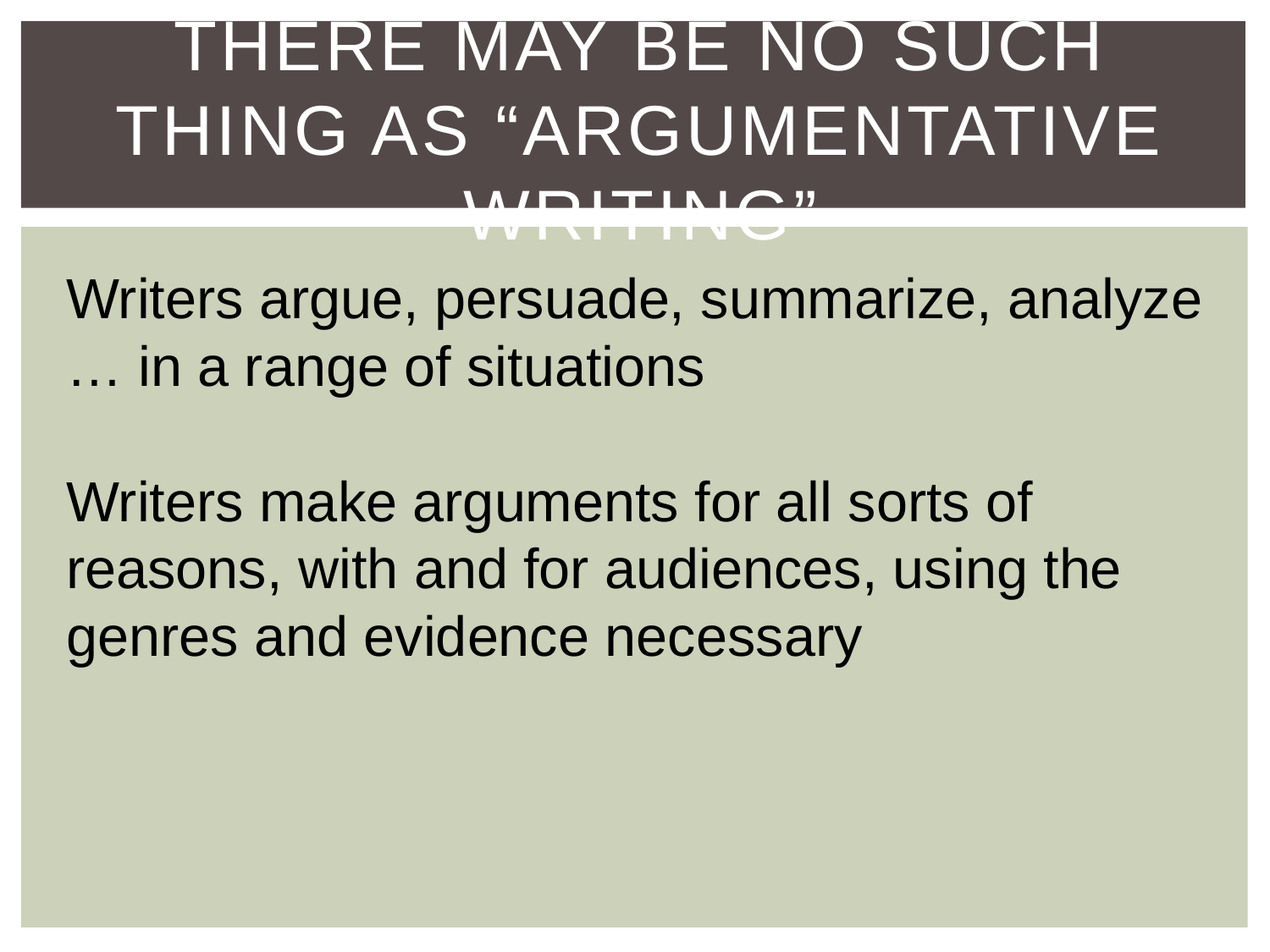

# There May Be No Such Thing as “Argumentative Writing”
Writers argue, persuade, summarize, analyze … in a range of situations

Writers make arguments for all sorts of reasons, with and for audiences, using the genres and evidence necessary